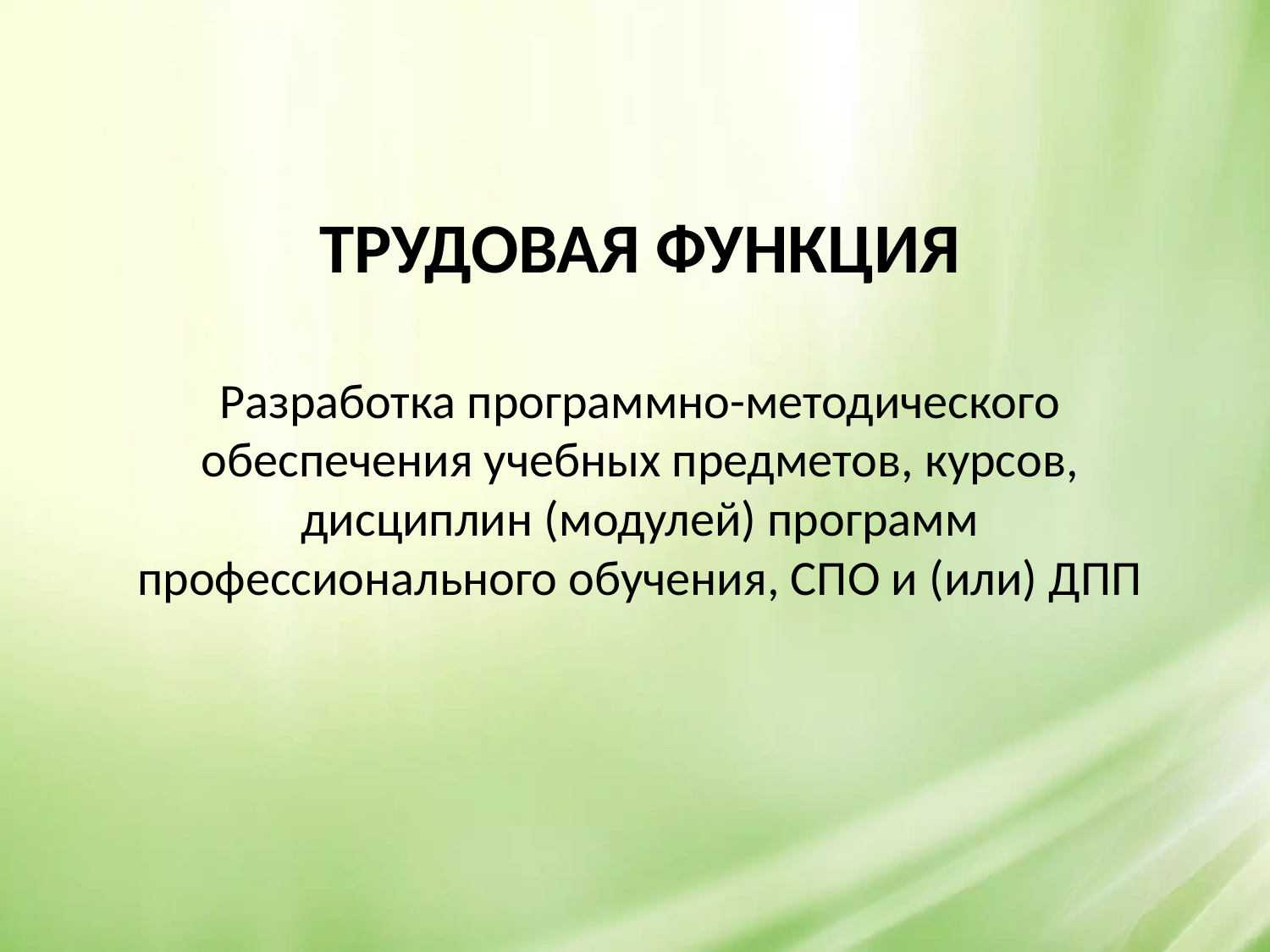

# ТРУДОВАЯ ФУНКЦИЯ
Разработка программно-методического обеспечения учебных предметов, курсов, дисциплин (модулей) программ профессионального обучения, СПО и (или) ДПП